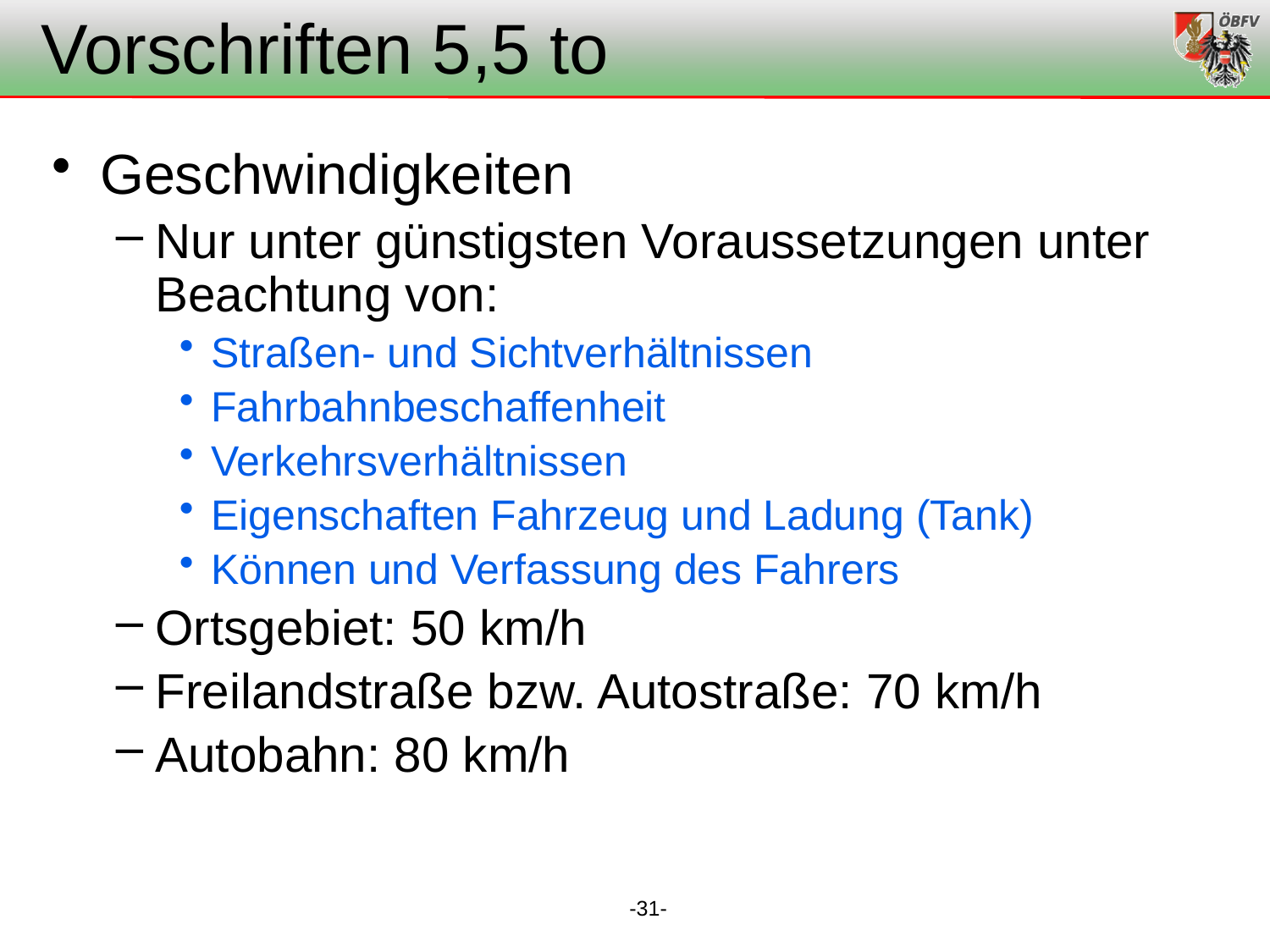

Vorschriften 5,5 to
Geschwindigkeiten
Nur unter günstigsten Voraussetzungen unter Beachtung von:
Straßen- und Sichtverhältnissen
Fahrbahnbeschaffenheit
Verkehrsverhältnissen
Eigenschaften Fahrzeug und Ladung (Tank)
Können und Verfassung des Fahrers
Ortsgebiet: 50 km/h
Freilandstraße bzw. Autostraße: 70 km/h
Autobahn: 80 km/h
-31-